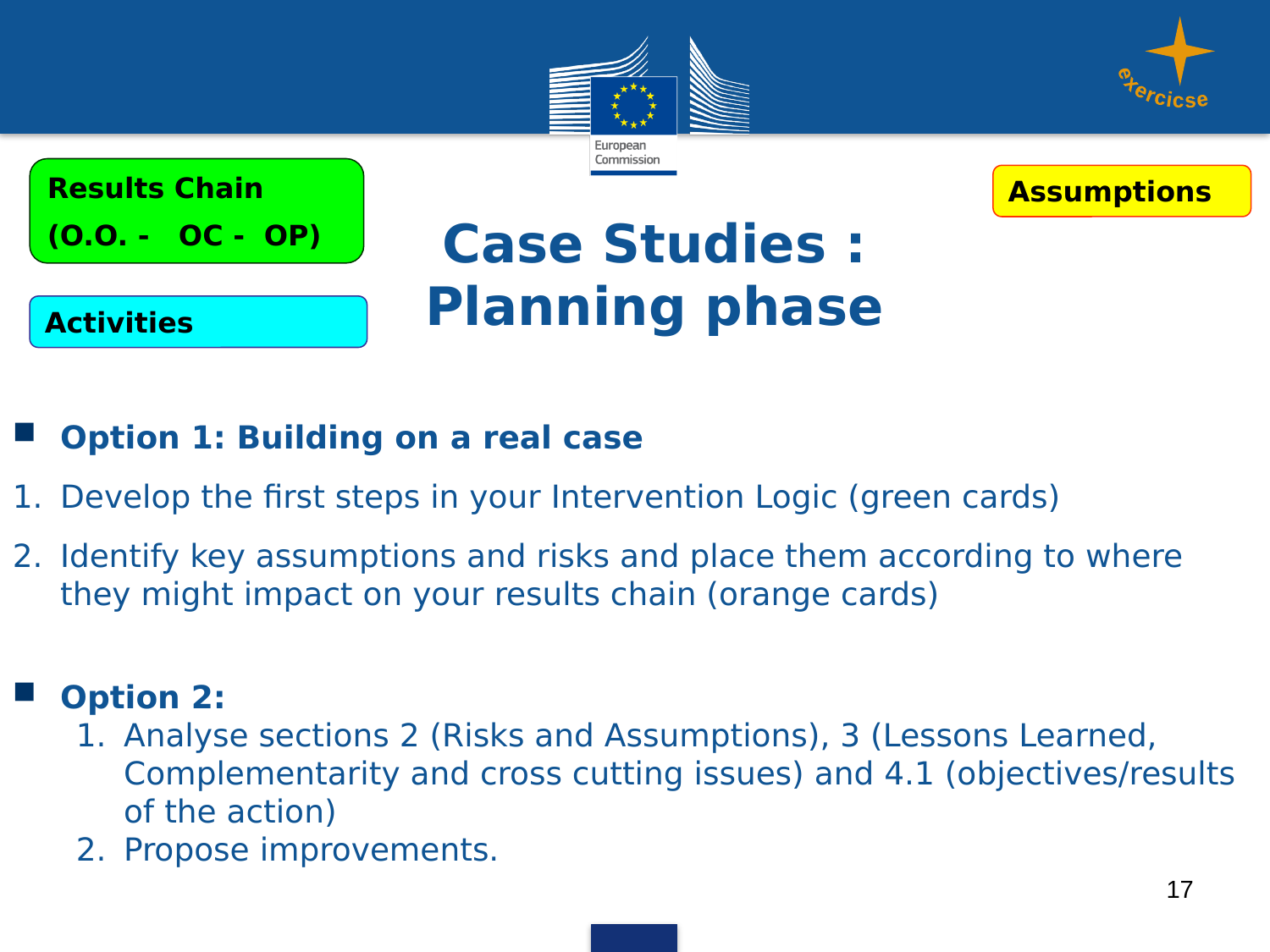

exercicse
Results Chain
(O.O. -   OC -  OP)
Assumptions
Case Studies :
Planning phase

Option 1: Building on a real case
Develop the first steps in your Intervention Logic (green cards)
Identify key assumptions and risks and place them according to where they might impact on your results chain (orange cards)

Option 2:
Analyse sections 2 (Risks and Assumptions), 3 (Lessons Learned, Complementarity and cross cutting issues) and 4.1 (objectives/results of the action)
Propose improvements.
Activities
17